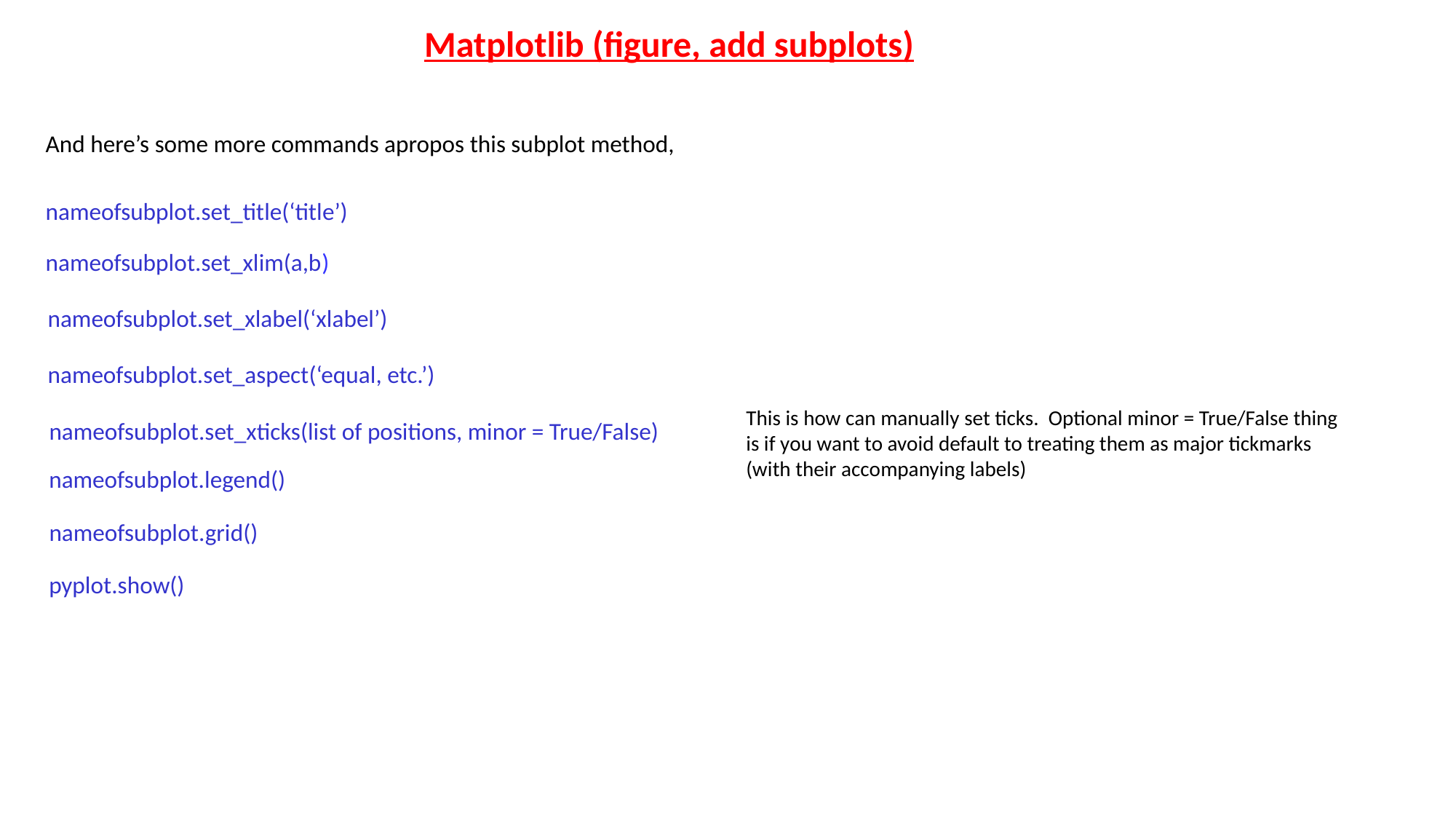

Matplotlib (figure, add subplots)
And here’s some more commands apropos this subplot method,
nameofsubplot.set_title(‘title’)
nameofsubplot.set_xlim(a,b)
nameofsubplot.set_xlabel(‘xlabel’)
nameofsubplot.set_aspect(‘equal, etc.’)
This is how can manually set ticks.  Optional minor = True/False thing is if you want to avoid default to treating them as major tickmarks (with their accompanying labels)
nameofsubplot.set_xticks(list of positions, minor = True/False)
nameofsubplot.legend()
nameofsubplot.grid()
pyplot.show()